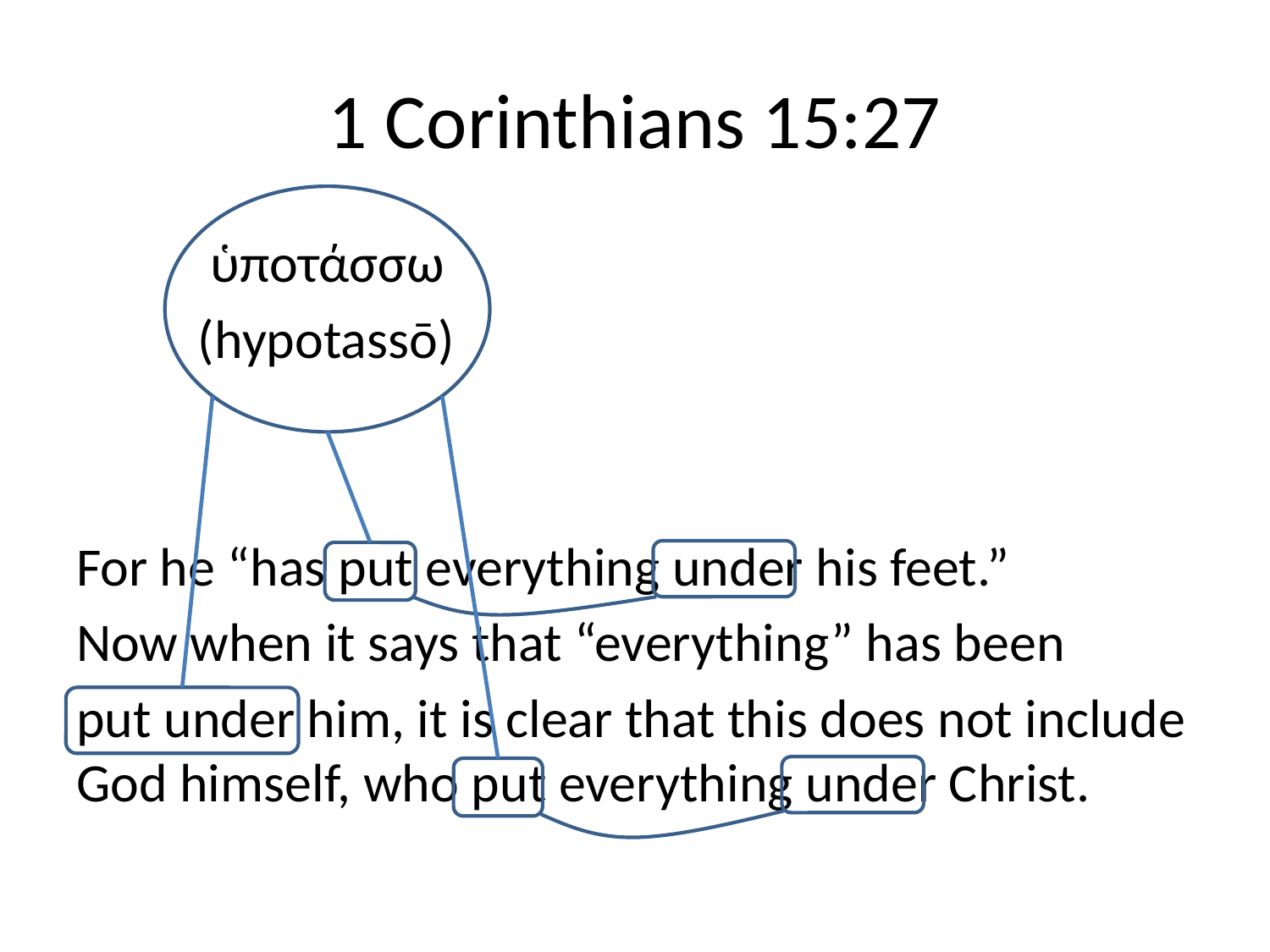

# 1 Corinthians 15:27

	 ὑποτάσσω
	(hypotassō)

For he “has put everything under his feet.”
Now when it says that “everything” has been
put under him, it is clear that this does not include God himself, who put everything under Christ.